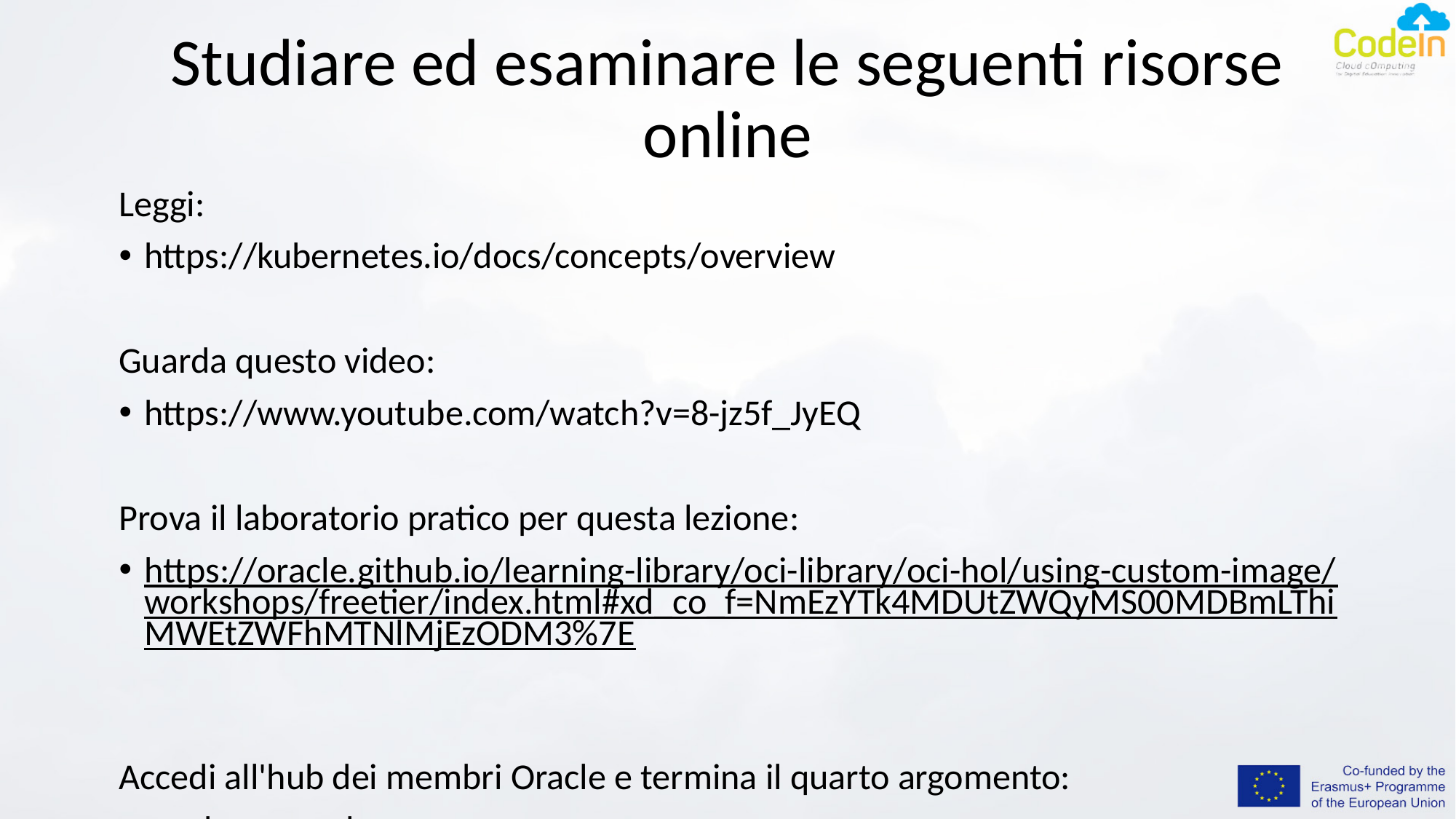

# Studiare ed esaminare le seguenti risorse online
Leggi:
https://kubernetes.io/docs/concepts/overview

Guarda questo video:
https://www.youtube.com/watch?v=8-jz5f_JyEQ

Prova il laboratorio pratico per questa lezione:
https://oracle.github.io/learning-library/oci-library/oci-hol/using-custom-image/workshops/freetier/index.html#xd_co_f=NmEzYTk4MDUtZWQyMS00MDBmLThiMWEtZWFhMTNlMjEzODM3%7E

Accedi all'hub dei membri Oracle e termina il quarto argomento:
   academy.oracle.com